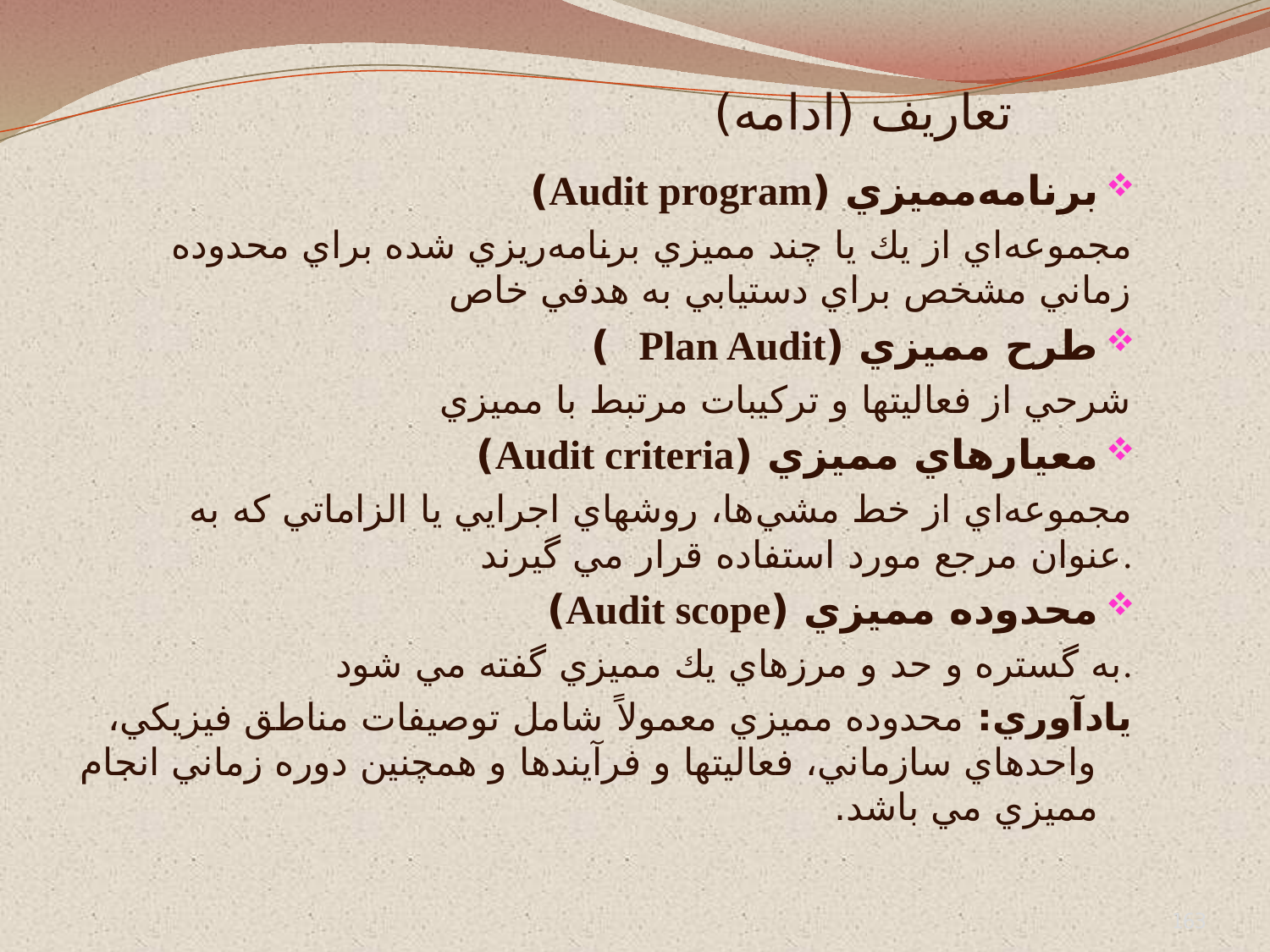

# تعاريف (ادامه)
برنامه‌مميزي (Audit program)
مجموعه‌اي از يك يا چند مميزي برنامه‌ريزي شده براي محدوده زماني مشخص براي دستيابي به هدفي خاص
طرح مميزي (Plan Audit  )
شرحي از فعاليتها و تركيبات مرتبط با مميزي
معيارهاي مميزي (Audit criteria)
مجموعه‌اي از خط مشي‌ها، روشهاي اجرايي يا الزاماتي كه به عنوان مرجع مورد استفاده قرار مي گيرند.
محدوده مميزي (Audit scope)
به گستره و حد و مرزهاي يك مميزي گفته مي شود.
يادآوري: محدوده مميزي معمولاً شامل توصيفات مناطق فيزيكي، واحدهاي سازماني، فعاليتها و فرآيندها و همچنين دوره زماني انجام مميزي مي باشد.
163